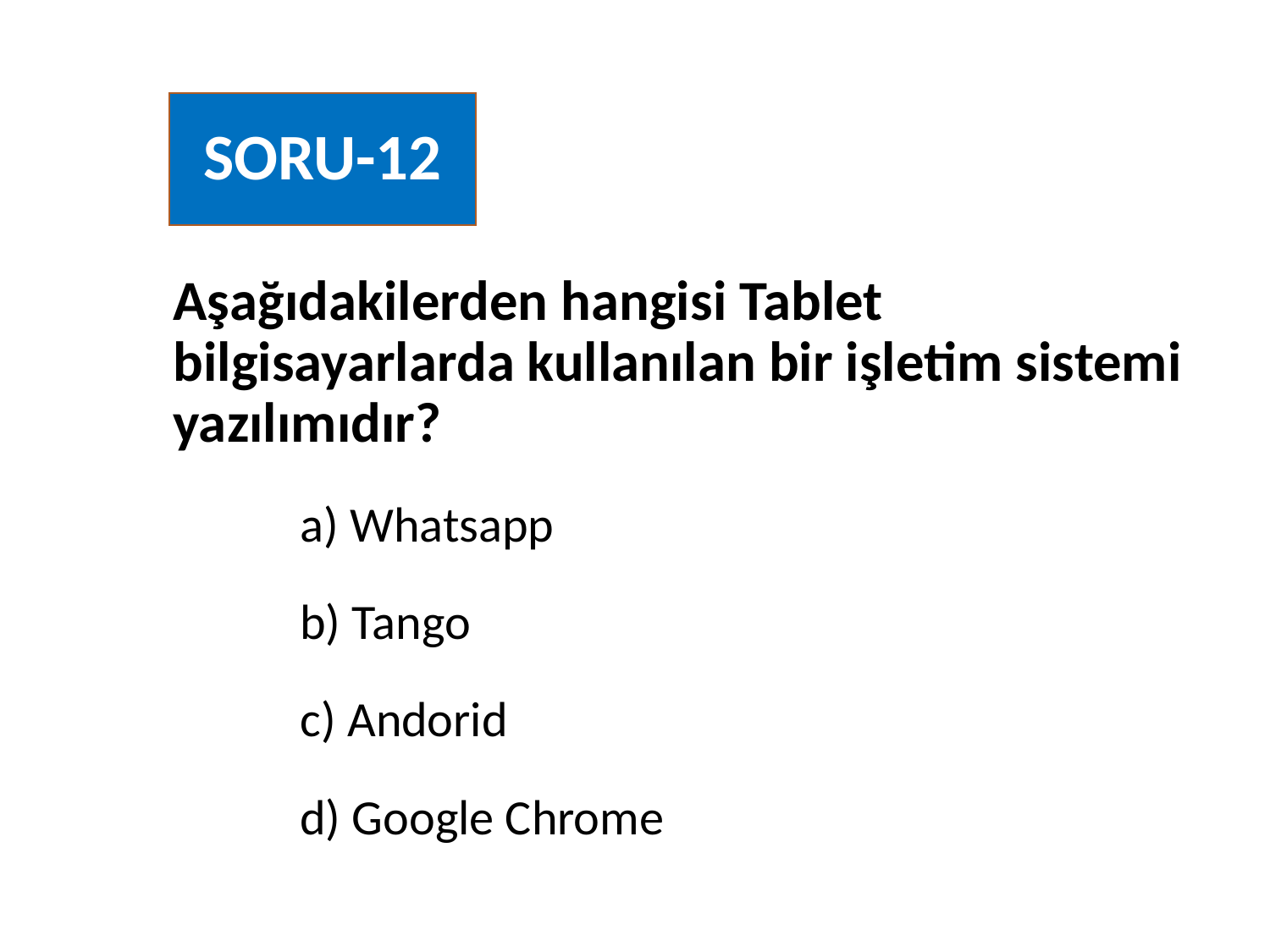

# SORU-12
Aşağıdakilerden hangisi Tablet bilgisayarlarda kullanılan bir işletim sistemi yazılımıdır?
a) Whatsapp
b) Tango
c) Andorid
d) Google Chrome